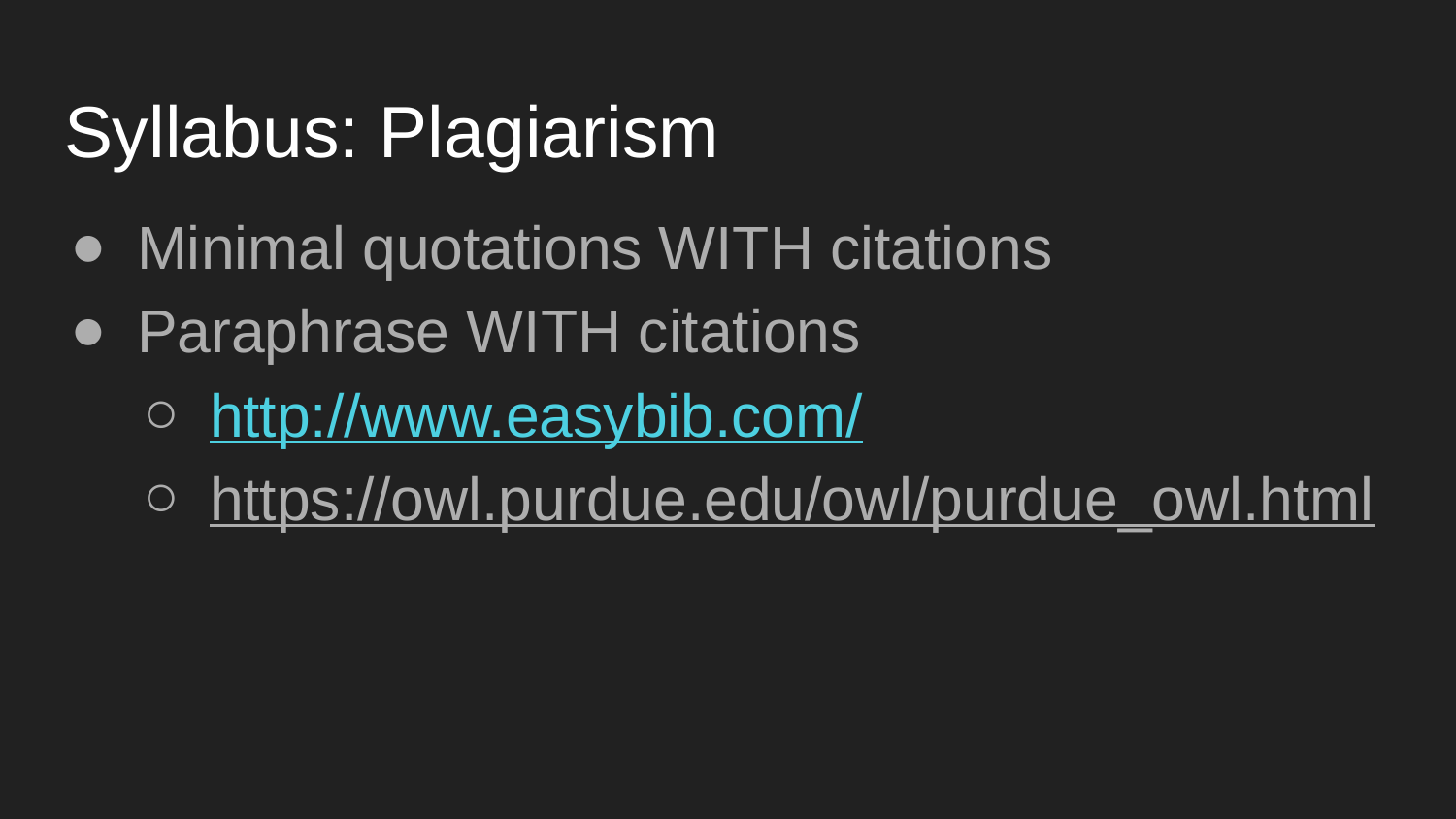

# Syllabus: Plagiarism
Minimal quotations WITH citations
Paraphrase WITH citations
http://www.easybib.com/
https://owl.purdue.edu/owl/purdue_owl.html